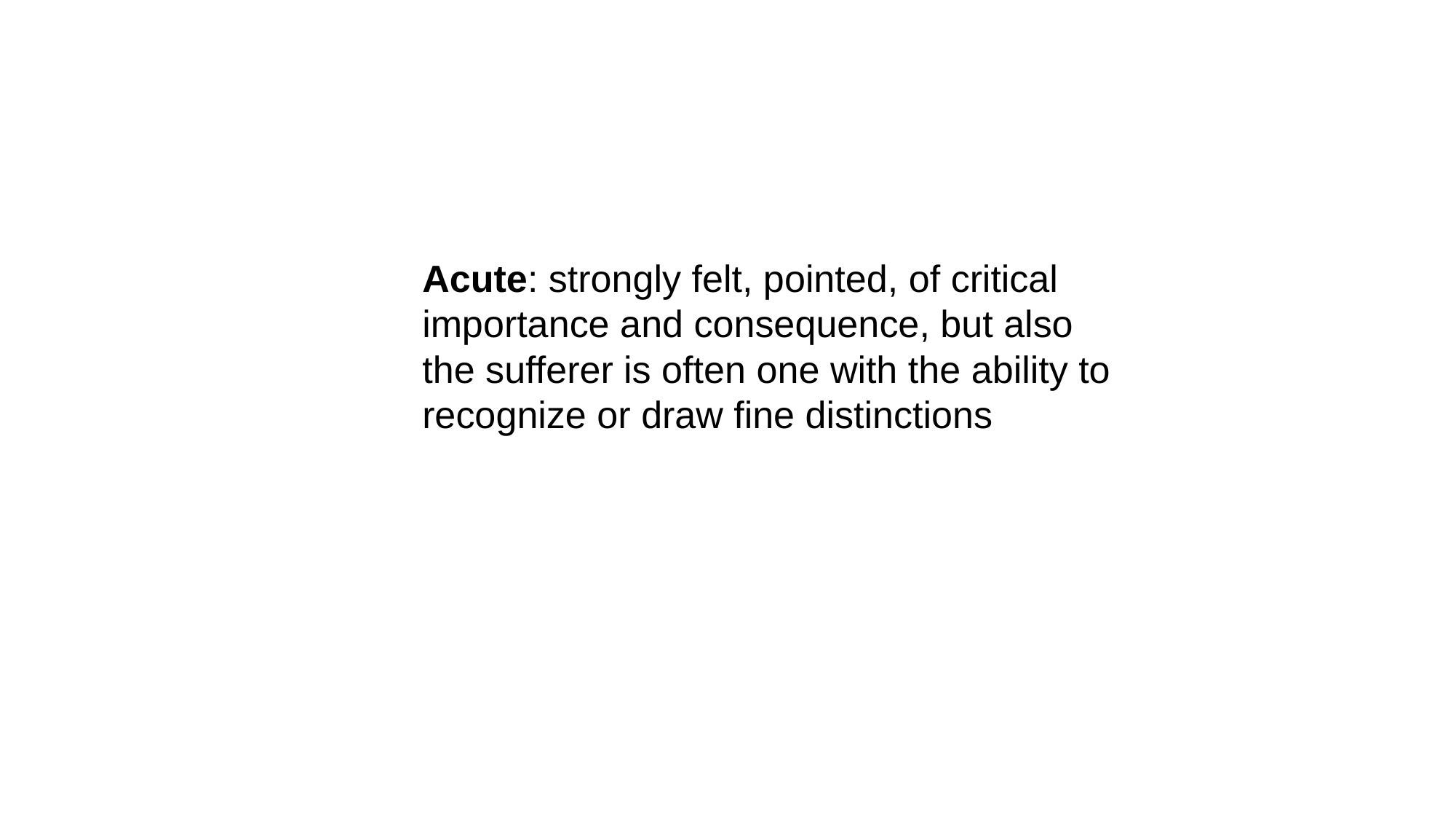

Acute: strongly felt, pointed, of critical importance and consequence, but also the sufferer is often one with the ability to recognize or draw fine distinctions